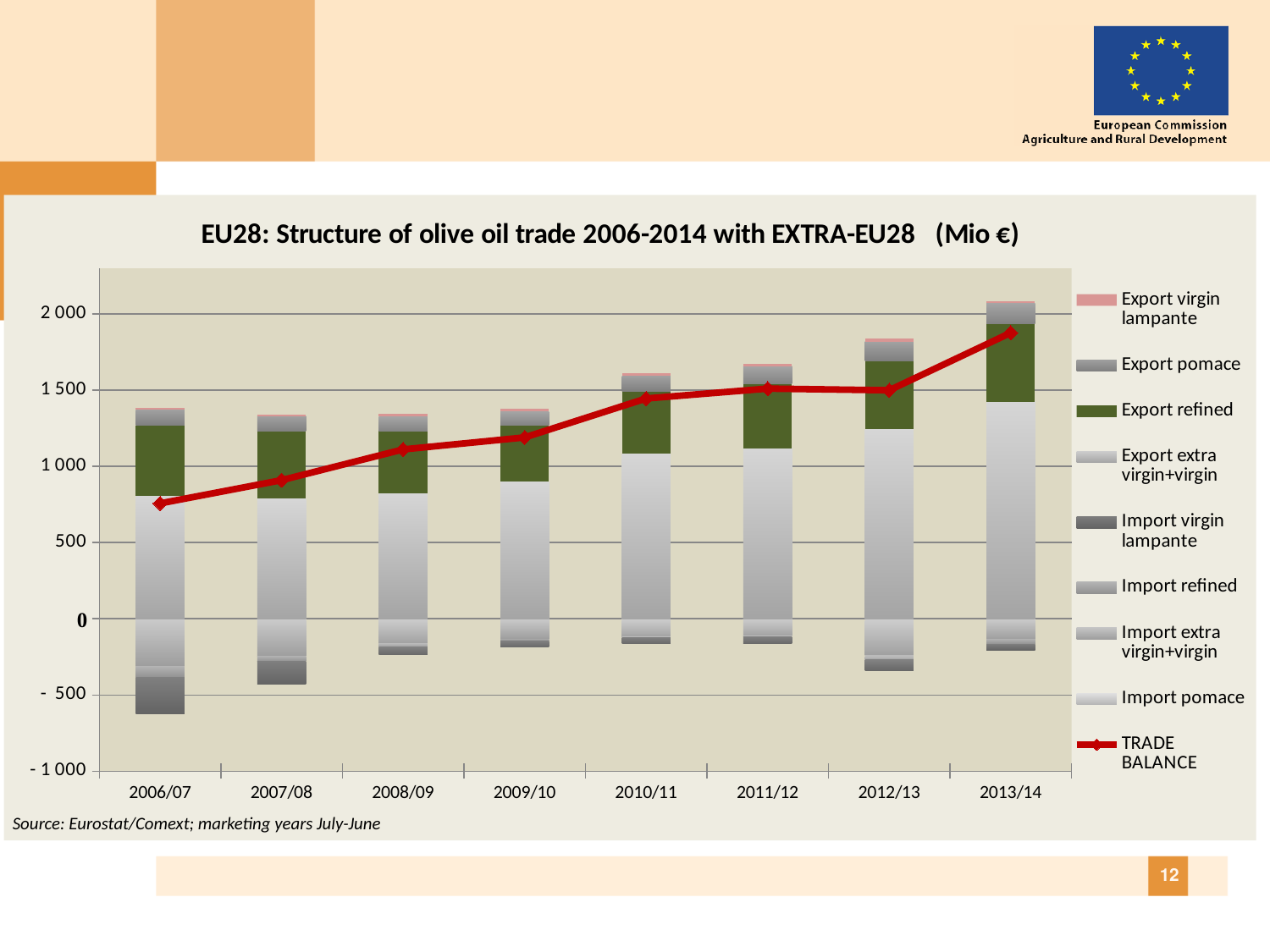

### Chart: EU28: Structure of olive oil trade 2006-2014 with EXTRA-EU28   (Mio €)

| Category | Import pomace | Import extra virgin+virgin | Import refined | Import virgin lampante | Export extra virgin+virgin | Export refined | Export pomace | Export virgin lampante | TRADE BALANCE |
|---|---|---|---|---|---|---|---|---|---|
|  | -3.90894 | -306.44675 | -75.81159 | -238.81775 | 804.77233 | 465.2102 | 102.52127 | 9.996459999999999 | 757.51523 |
|  | -5.065600000000001 | -240.81531 | -34.3535 | -149.76509 | 792.1414599999999 | 436.96839 | 99.58077 | 11.284870000000002 | 909.9759899999998 |
|  | -3.94077 | -160.92116000000001 | -18.33401 | -50.067190000000004 | 821.1786 | 411.54089 | 96.56088000000001 | 15.55033 | 1111.56757 |
|  | -3.6952399999999996 | -128.74264 | -11.4233 | -42.8454 | 900.32414 | 369.92706 | 89.46972 | 17.27232 | 1190.2866600000004 |
|  | -1.37703 | -119.27952 | -2.74016 | -40.558769999999996 | 1082.07572 | 411.13342 | 100.2123 | 16.18384 | 1445.6497999999997 |
|  | -3.6401 | -110.73164999999999 | -4.73319 | -42.5338 | 1118.4018899999999 | 424.27648 | 113.90109 | 15.484399999999999 | 1510.42512 |
|  | -8.8584 | -232.90582999999998 | -27.80658 | -69.81322999999999 | 1243.94299 | 450.58522 | 122.68342999999999 | 21.635759999999998 | 1499.46336 |
|  | -4.67227 | -130.45776 | -32.12987 | -38.16285 | 1424.66443 | 510.05213 | 136.7721 | 10.48175 | 1876.54766 |
Source: Eurostat/Comext; marketing years July-June
12